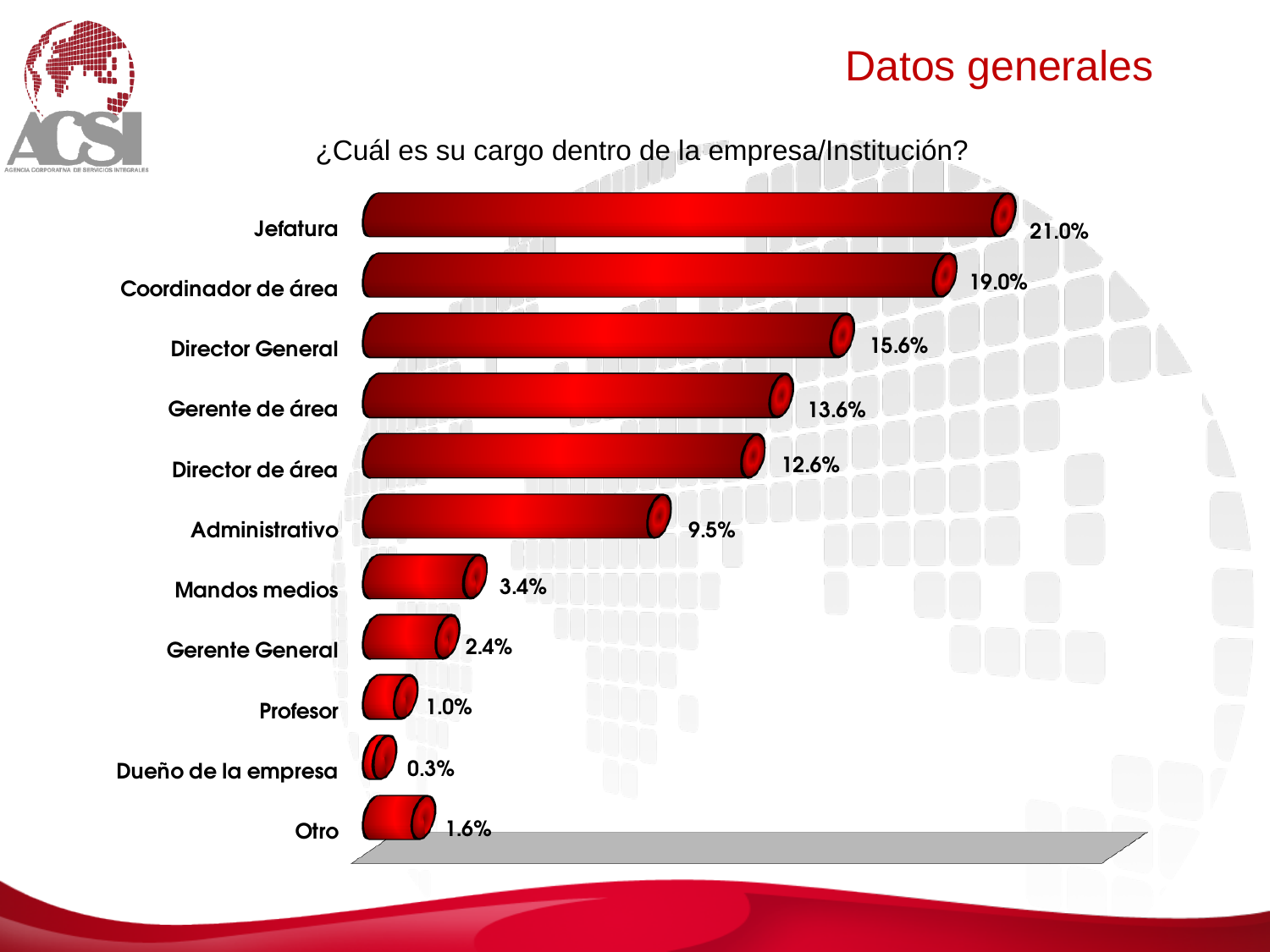

[unsupported chart]

Datos generales
¿Cuál es su cargo dentro de la empresa/Institución?